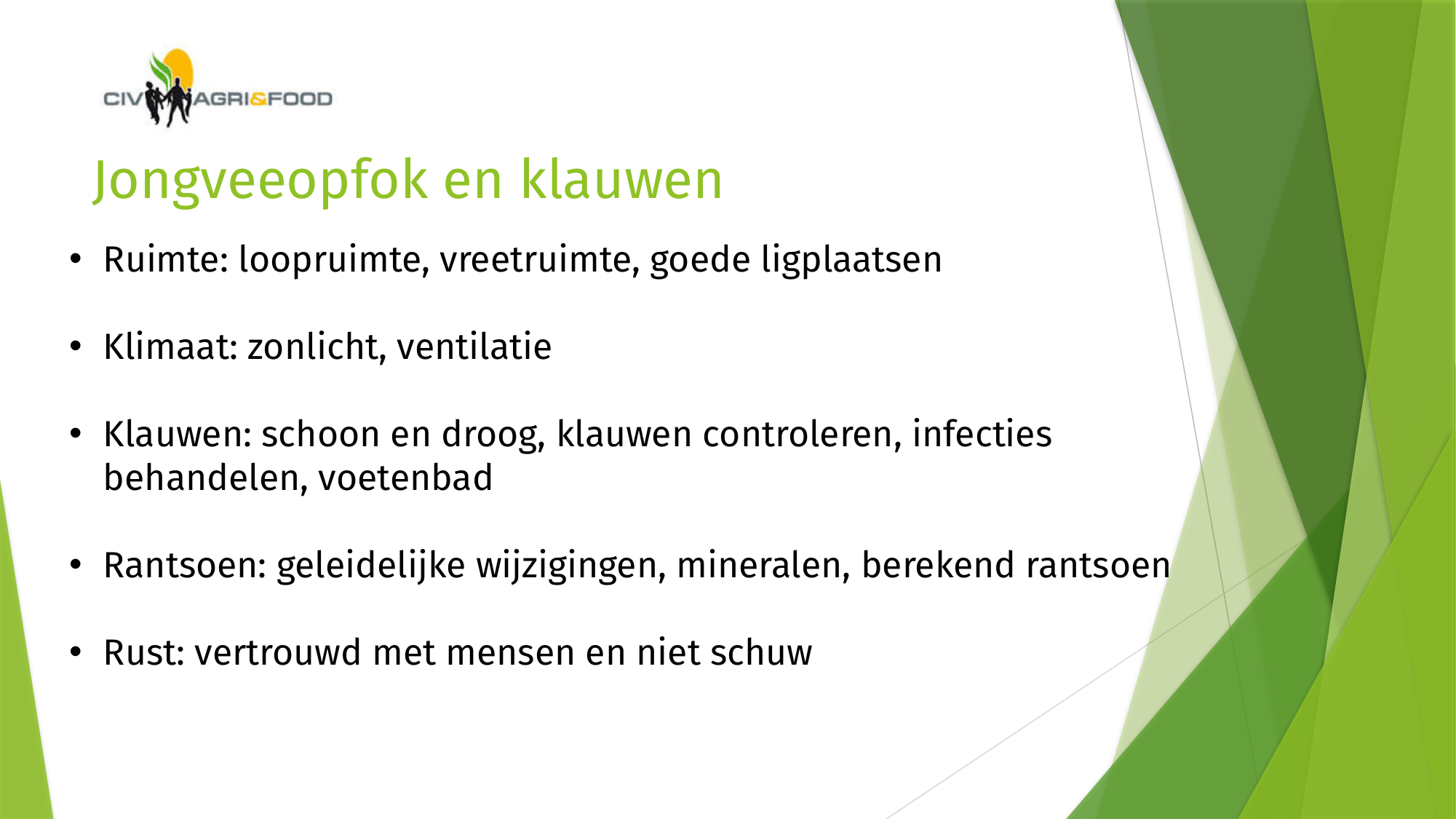

# Jongveeopfok en klauwen
Ruimte: loopruimte, vreetruimte, goede ligplaatsen

Klimaat: zonlicht, ventilatie

Klauwen: schoon en droog, klauwen controleren, infecties behandelen, voetenbad

Rantsoen: geleidelijke wijzigingen, mineralen, berekend rantsoen

Rust: vertrouwd met mensen en niet schuw